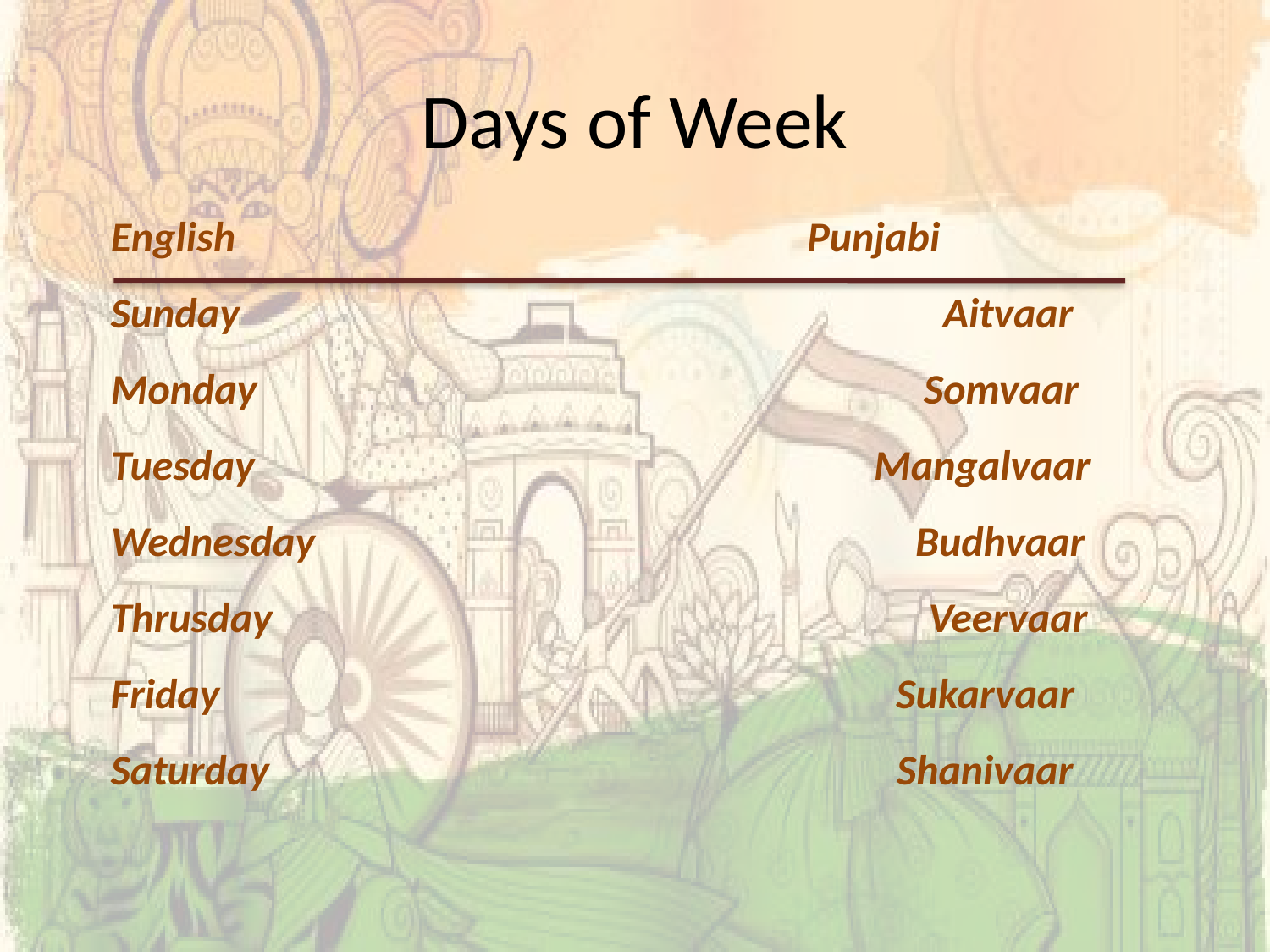

# Days of Week
English                                                            Punjabi
Sunday                                                                          Aitvaar
Monday                                                                      Somvaar
Tuesday                                                                 Mangalvaar
Wednesday                                                               Budhvaar
Thrusday                                                                     Veervaar
Friday                                                                       Sukarvaar
Saturday                                                                  Shanivaar